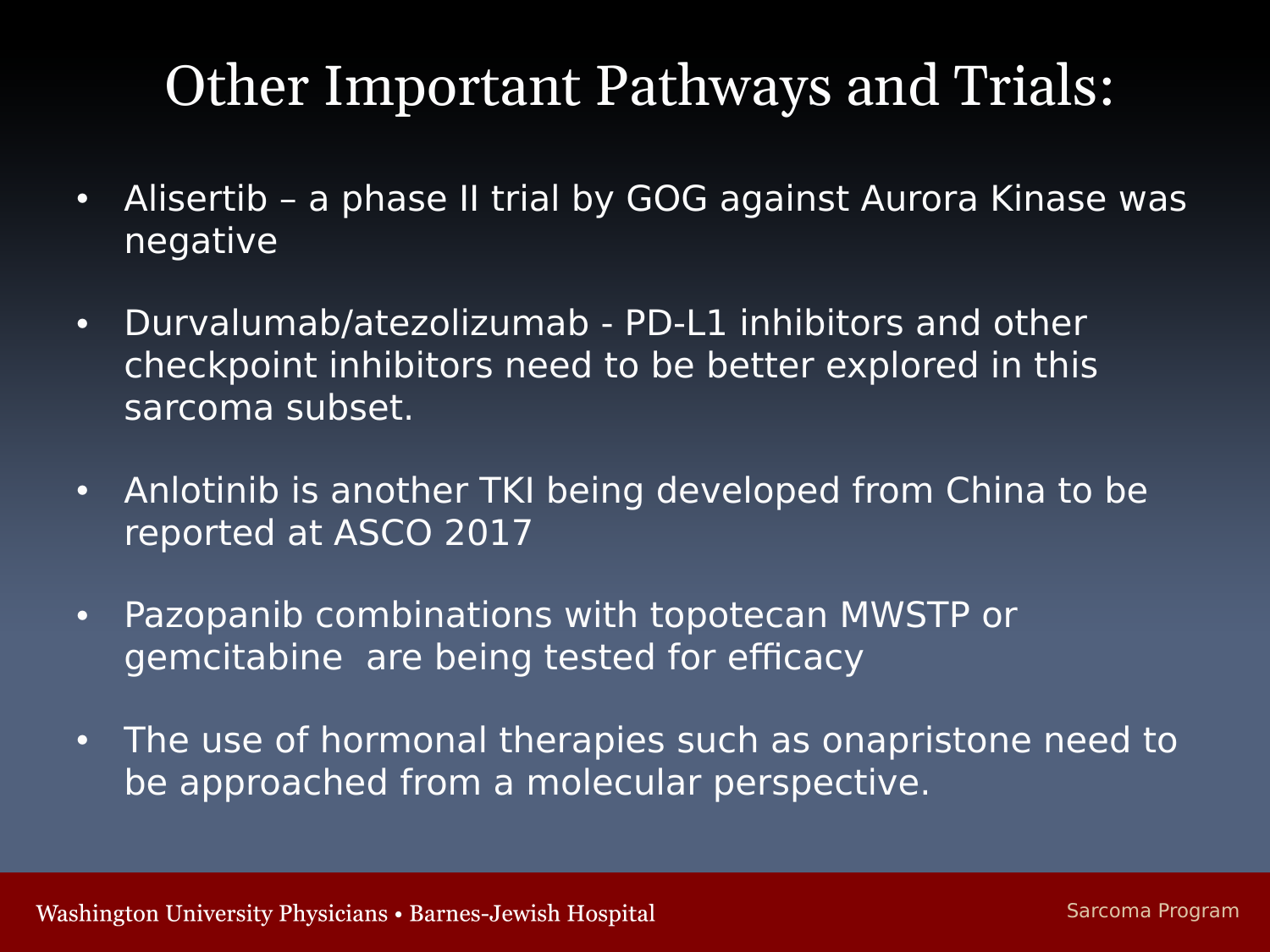

# Other Important Pathways and Trials:
Alisertib – a phase II trial by GOG against Aurora Kinase was negative
Durvalumab/atezolizumab - PD-L1 inhibitors and other checkpoint inhibitors need to be better explored in this sarcoma subset.
Anlotinib is another TKI being developed from China to be reported at ASCO 2017
Pazopanib combinations with topotecan MWSTP or gemcitabine  are being tested for efficacy
The use of hormonal therapies such as onapristone need to be approached from a molecular perspective.